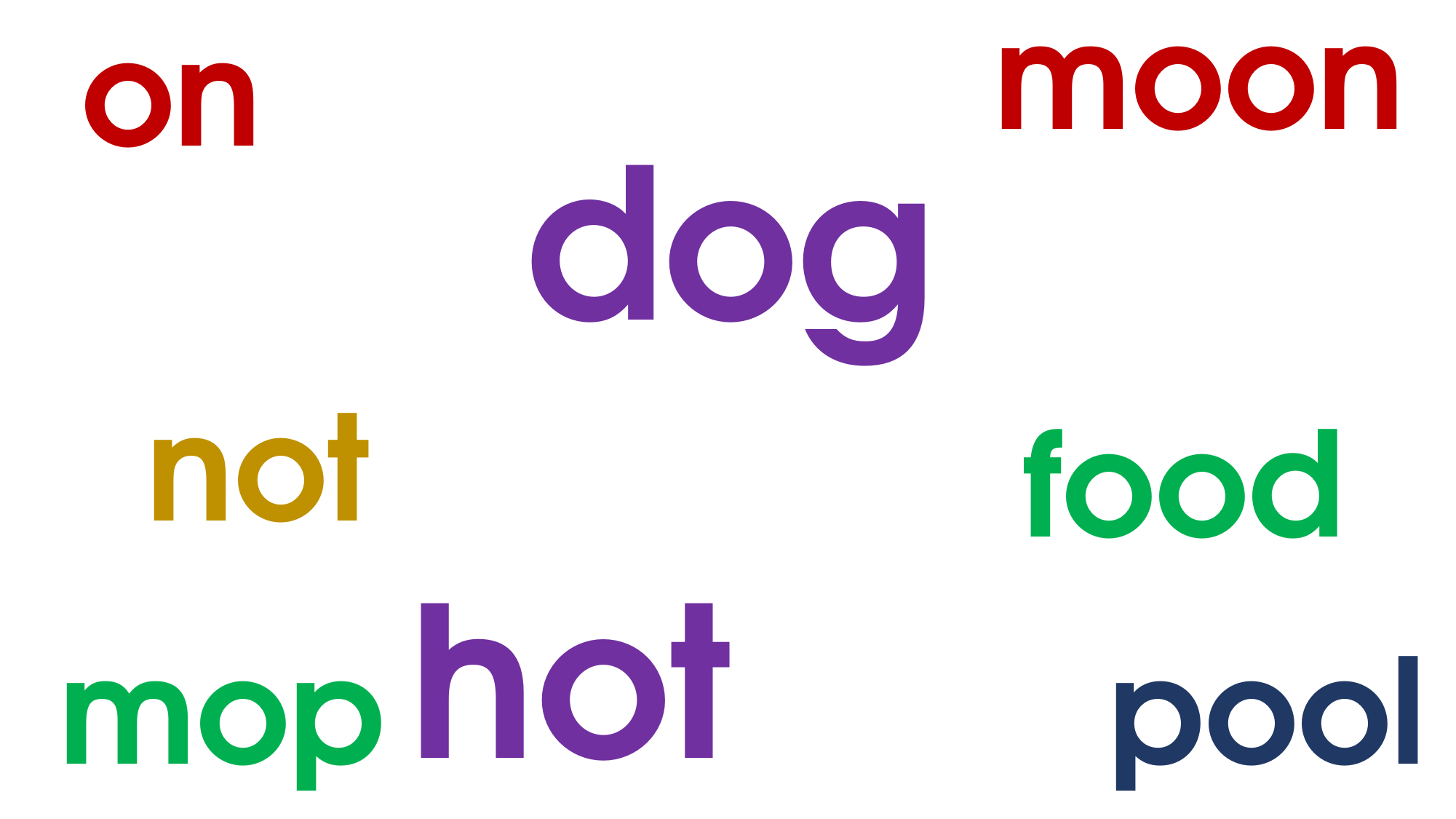

moon
on
dog
not
food
hot
mop
pool